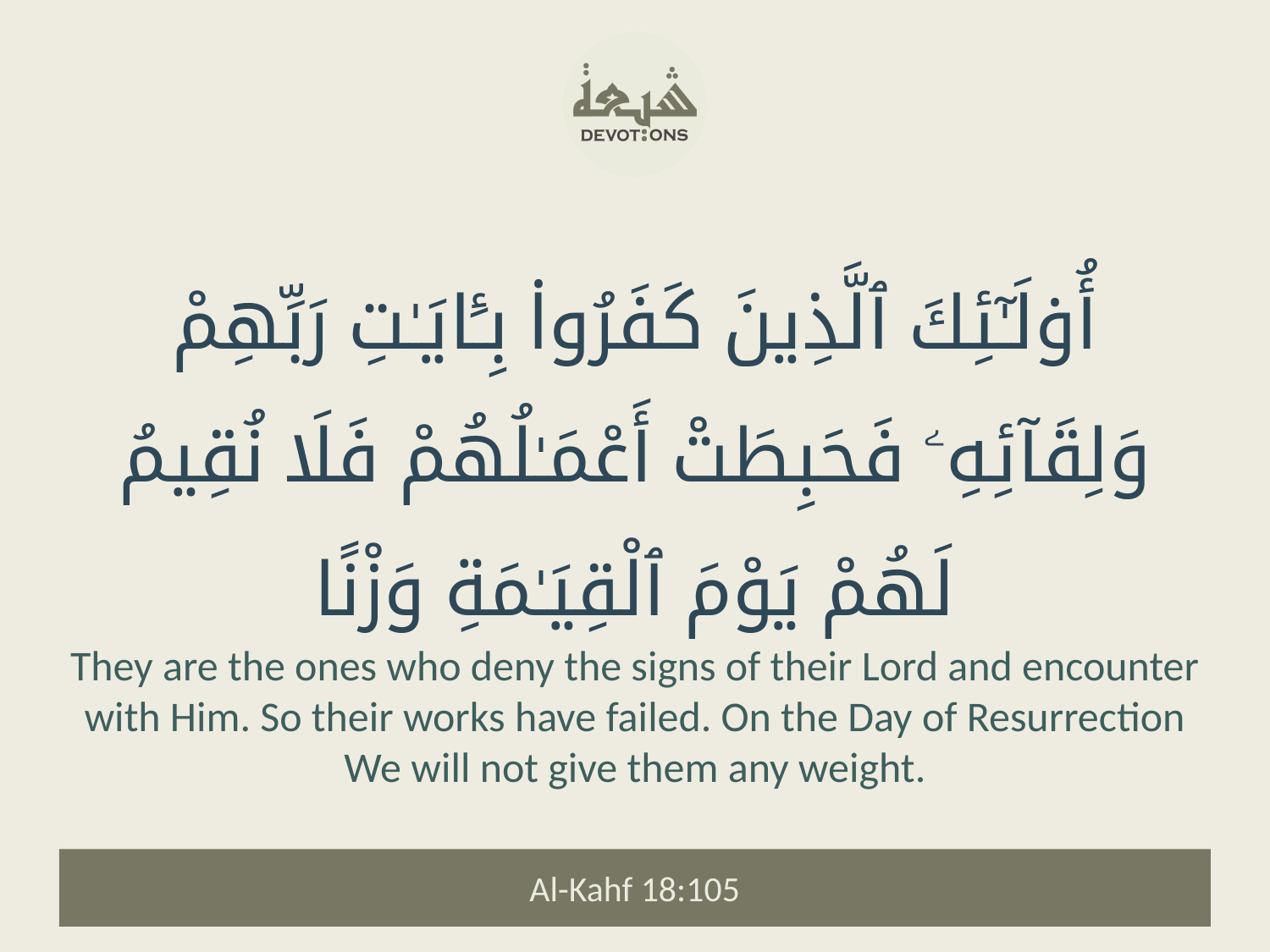

أُو۟لَـٰٓئِكَ ٱلَّذِينَ كَفَرُوا۟ بِـَٔايَـٰتِ رَبِّهِمْ وَلِقَآئِهِۦ فَحَبِطَتْ أَعْمَـٰلُهُمْ فَلَا نُقِيمُ لَهُمْ يَوْمَ ٱلْقِيَـٰمَةِ وَزْنًا
They are the ones who deny the signs of their Lord and encounter with Him. So their works have failed. On the Day of Resurrection We will not give them any weight.
Al-Kahf 18:105